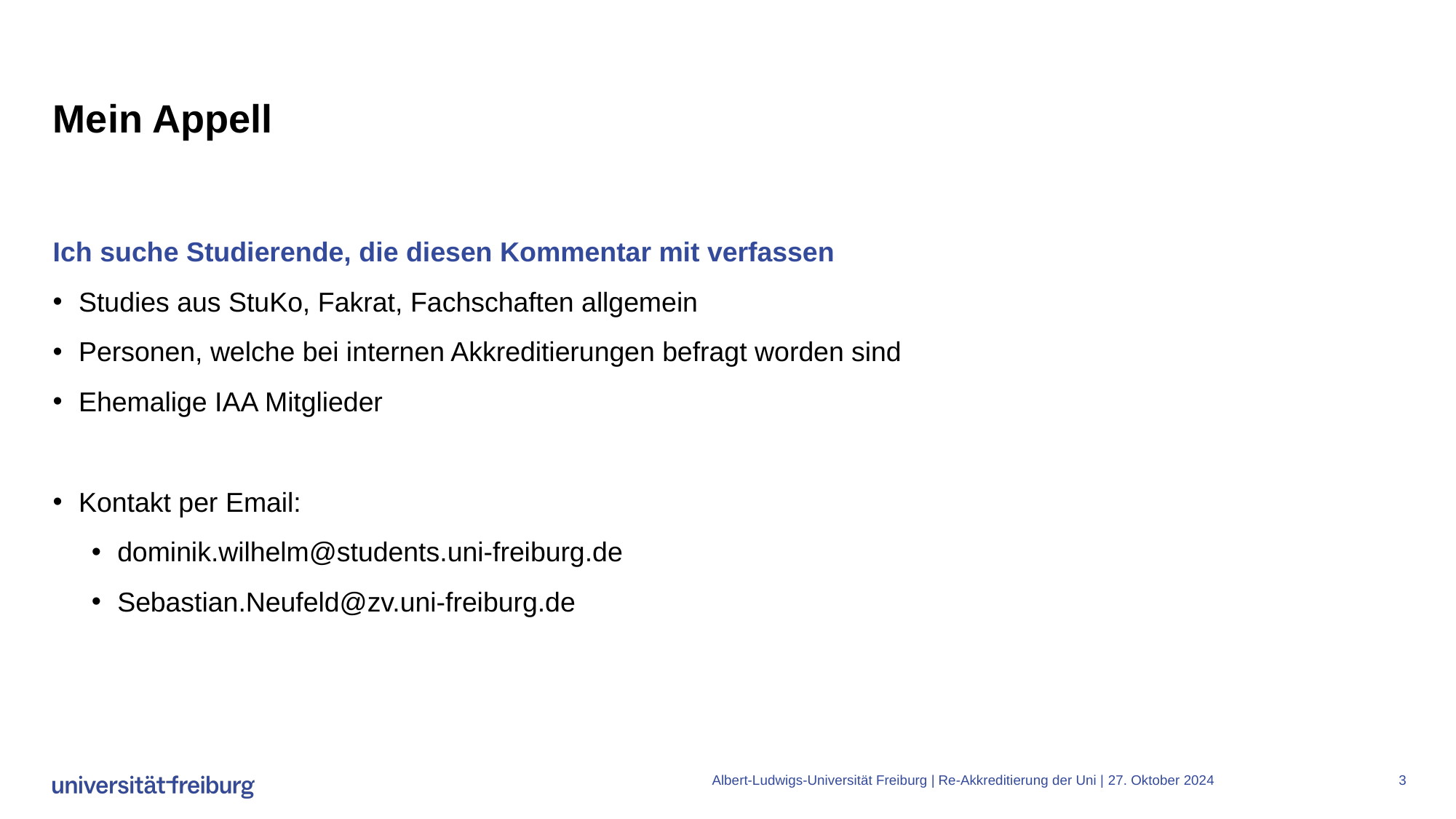

# Mein Appell
Ich suche Studierende, die diesen Kommentar mit verfassen
Studies aus StuKo, Fakrat, Fachschaften allgemein
Personen, welche bei internen Akkreditierungen befragt worden sind
Ehemalige IAA Mitglieder

Kontakt per Email:
dominik.wilhelm@students.uni-freiburg.de
Sebastian.Neufeld@zv.uni-freiburg.de

Albert-Ludwigs-Universität Freiburg | Re-Akkreditierung der Uni |
27. Oktober 2024
3